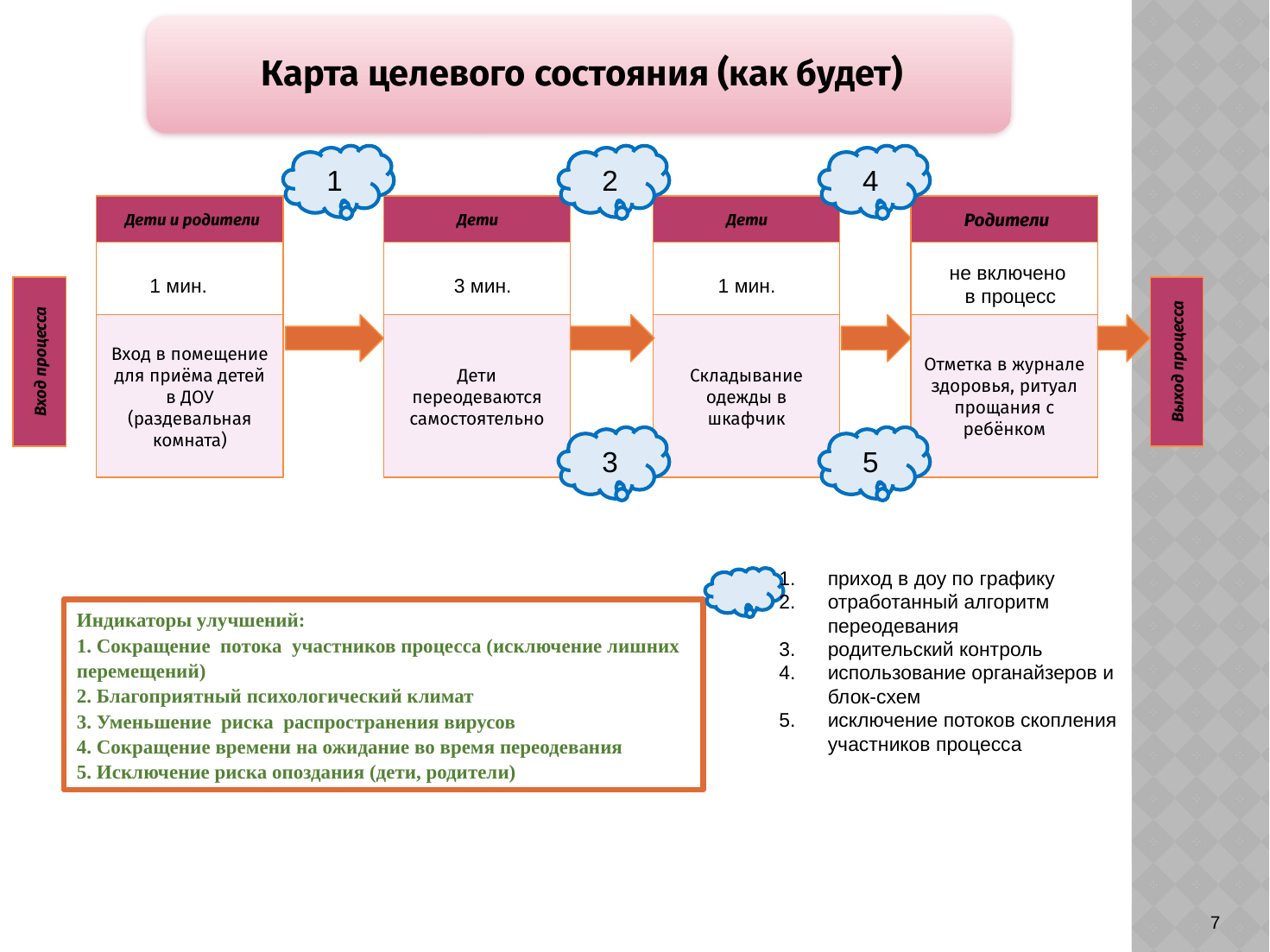

Карта целевого состояния (как будет)
1
2
4

Дети и родители

Дети

Дети
Родители
  не включено
  в процесс
1 мин.
1 мин.
3 мин.
Вход процесса
Выход процесса

Вход в помещение для приёма детей в ДОУ (раздевальная комната)
Дети переодеваются самостоятельно
Складывание одежды в шкафчик
Отметка в журнале здоровья, ритуал прощания с ребёнком
3
5
приход в доу по графику
отработанный алгоритм переодевания
родительский контроль
использование органайзеров и блок-схем
исключение потоков скопления участников процесса

Индикаторы улучшений:
1. Сокращение  потока  участников процесса (исключение лишних перемещений)
2. Благоприятный психологический климат
3. Уменьшение  риска  распространения вирусов
4. Сокращение времени на ожидание во время переодевания
5. Исключение риска опоздания (дети, родители)